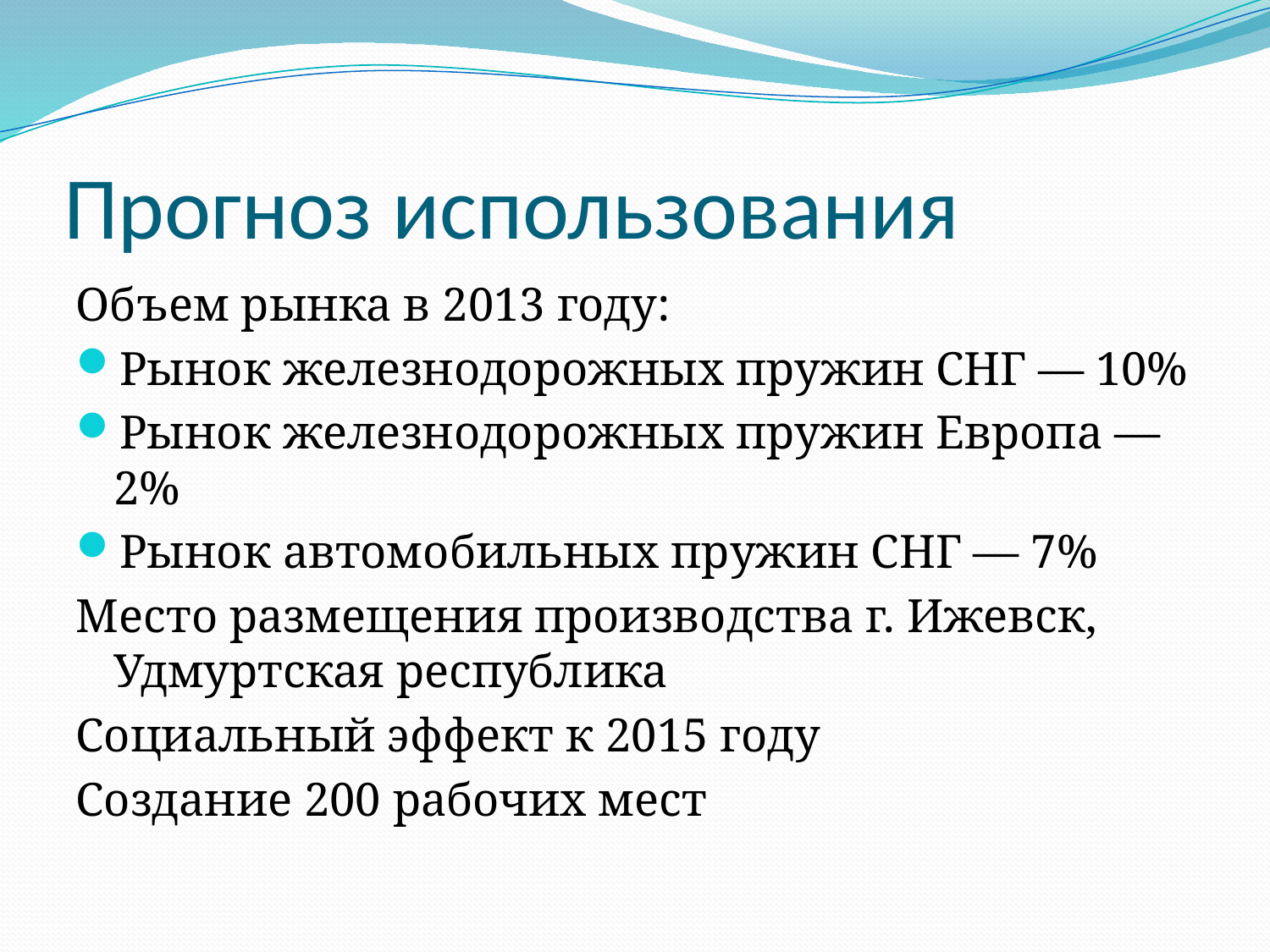

# Прогноз использования
Объем рынка в 2013 году:
Рынок железнодорожных пружин СНГ — 10%
Рынок железнодорожных пружин Европа — 2%
Рынок автомобильных пружин СНГ — 7%
Место размещения производства г. Ижевск, Удмуртская республика
Социальный эффект к 2015 году
Создание 200 рабочих мест